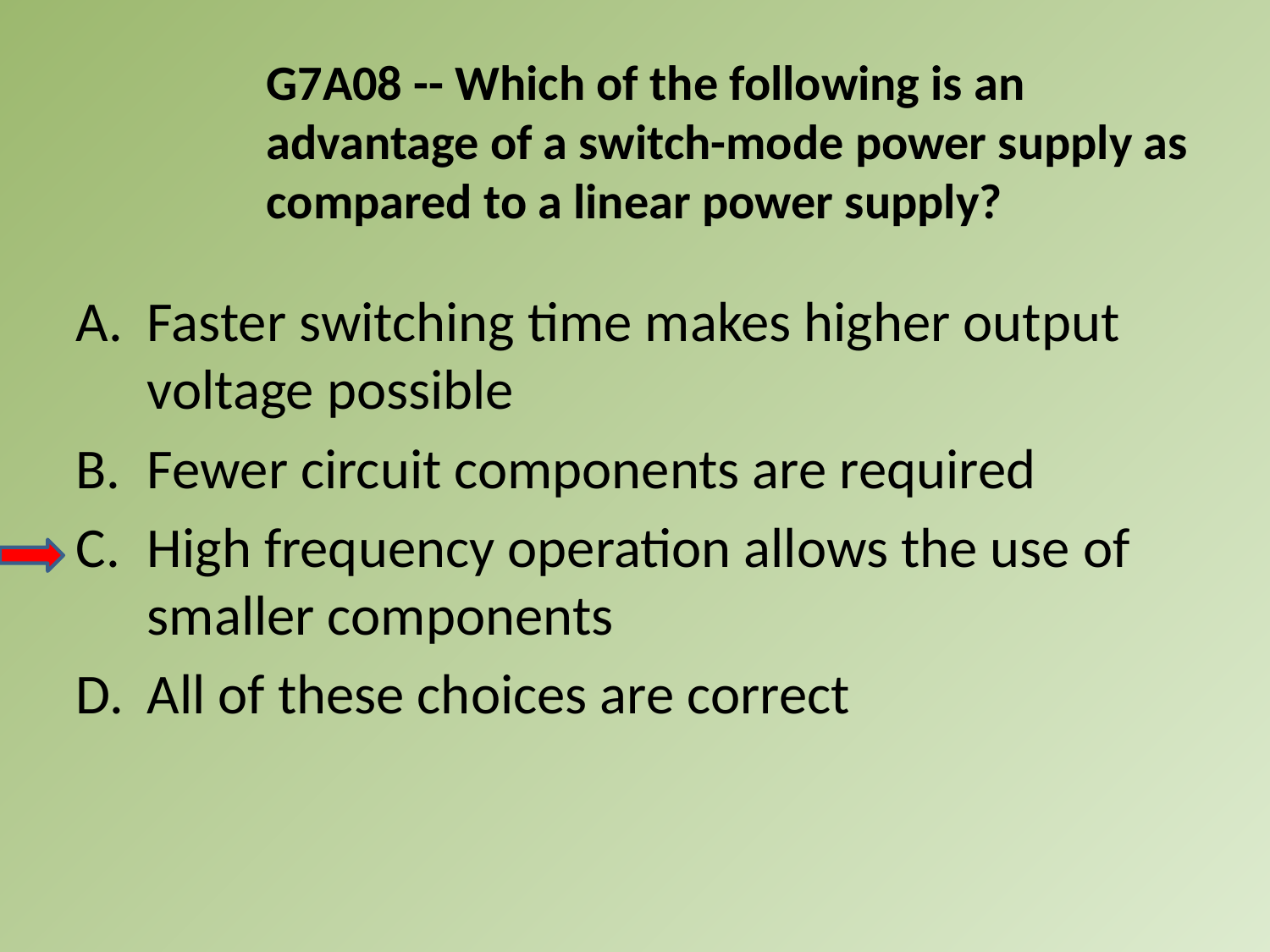

G7A08 -- Which of the following is an advantage of a switch-mode power supply as compared to a linear power supply?
A.	Faster switching time makes higher output voltage possible
B.	Fewer circuit components are required
C.	High frequency operation allows the use of smaller components
D.	All of these choices are correct